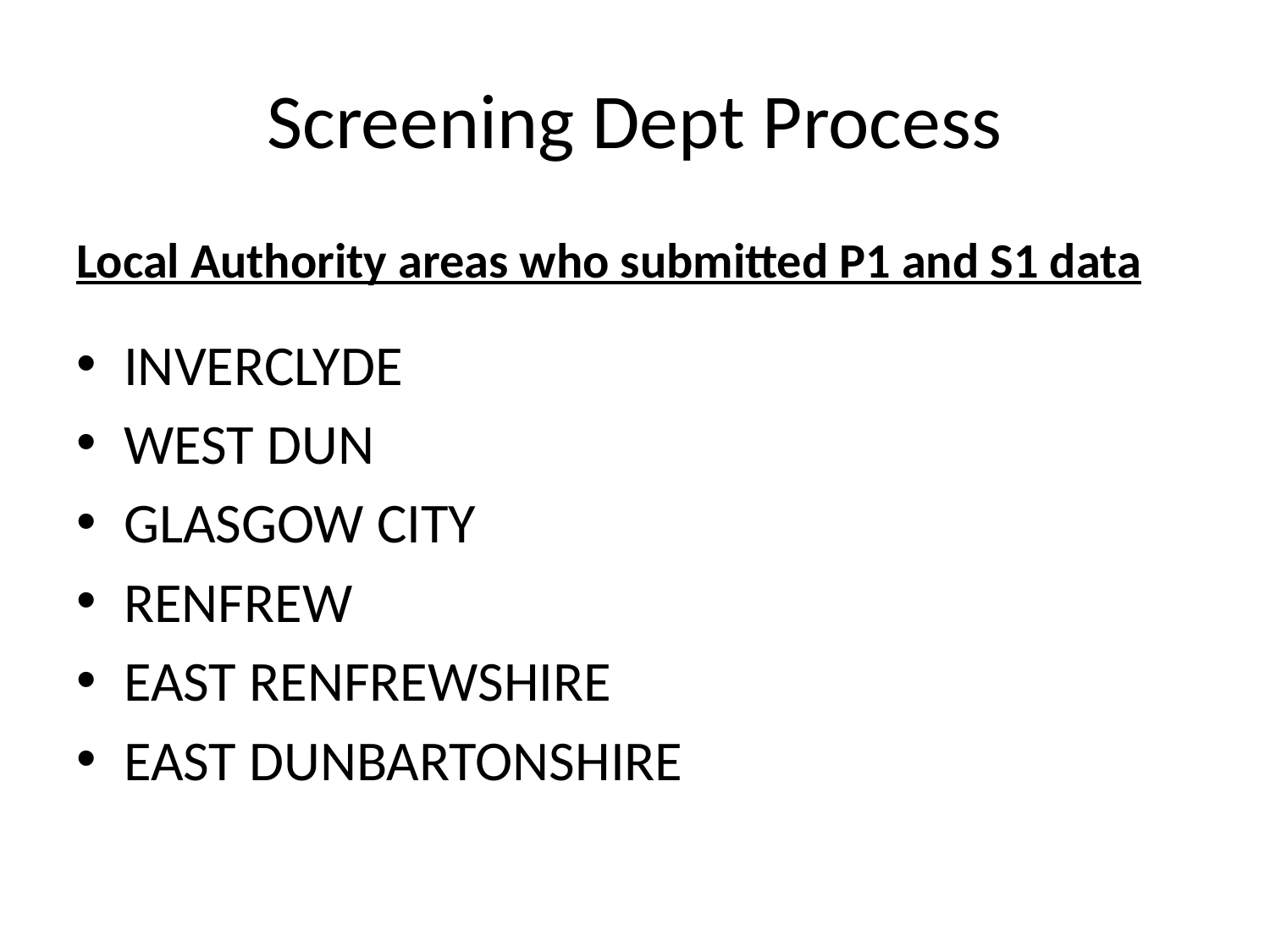

# Screening Dept Process
Local Authority areas who submitted P1 and S1 data

INVERCLYDE
WEST DUN
GLASGOW CITY
RENFREW
EAST RENFREWSHIRE
EAST DUNBARTONSHIRE